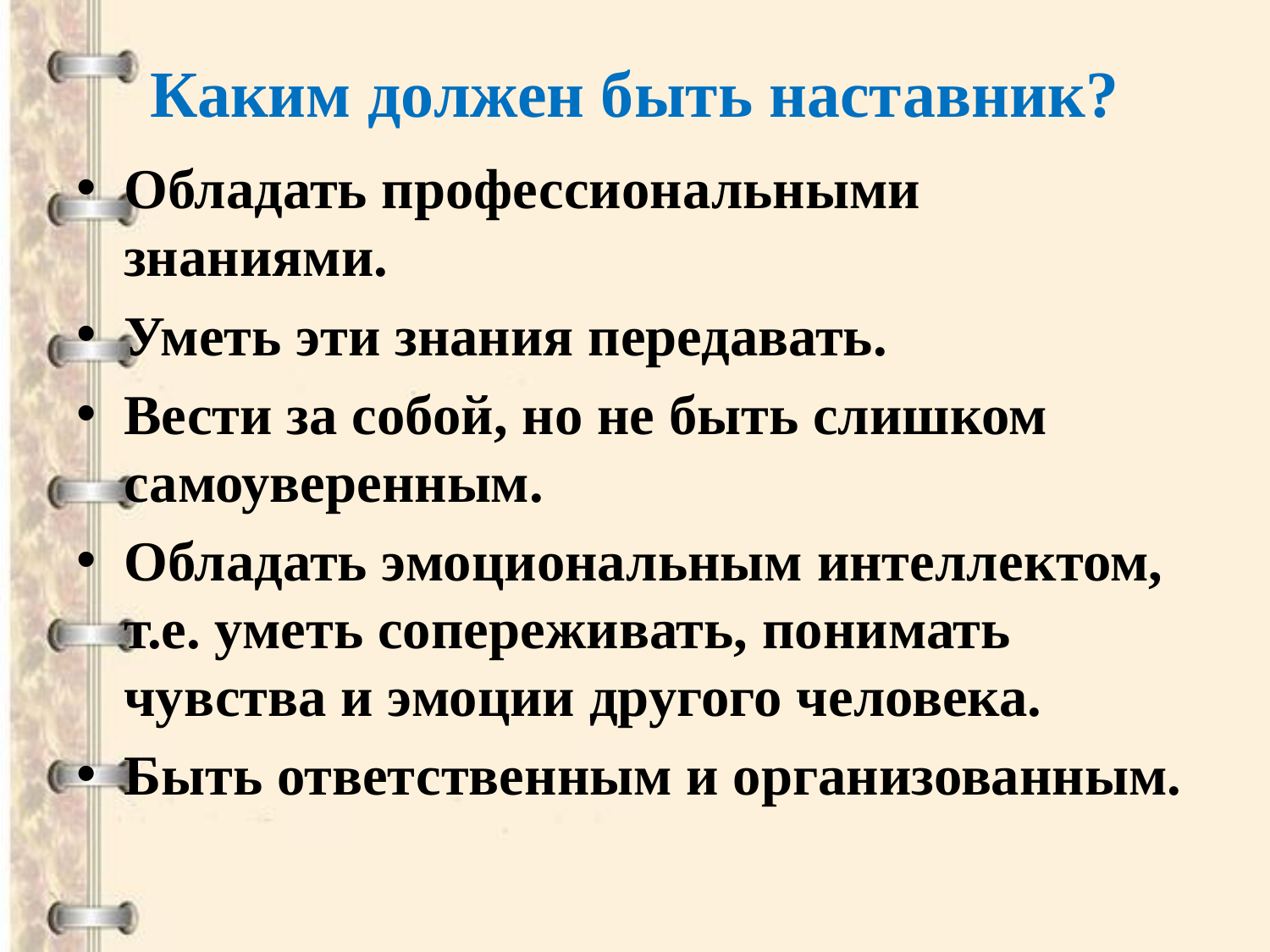

# Каким должен быть наставник?
Обладать профессиональными знаниями.
Уметь эти знания передавать.
Вести за собой, но не быть слишком самоуверенным.
Обладать эмоциональным интеллектом, т.е. уметь сопереживать, понимать чувства и эмоции другого человека.
Быть ответственным и организованным.